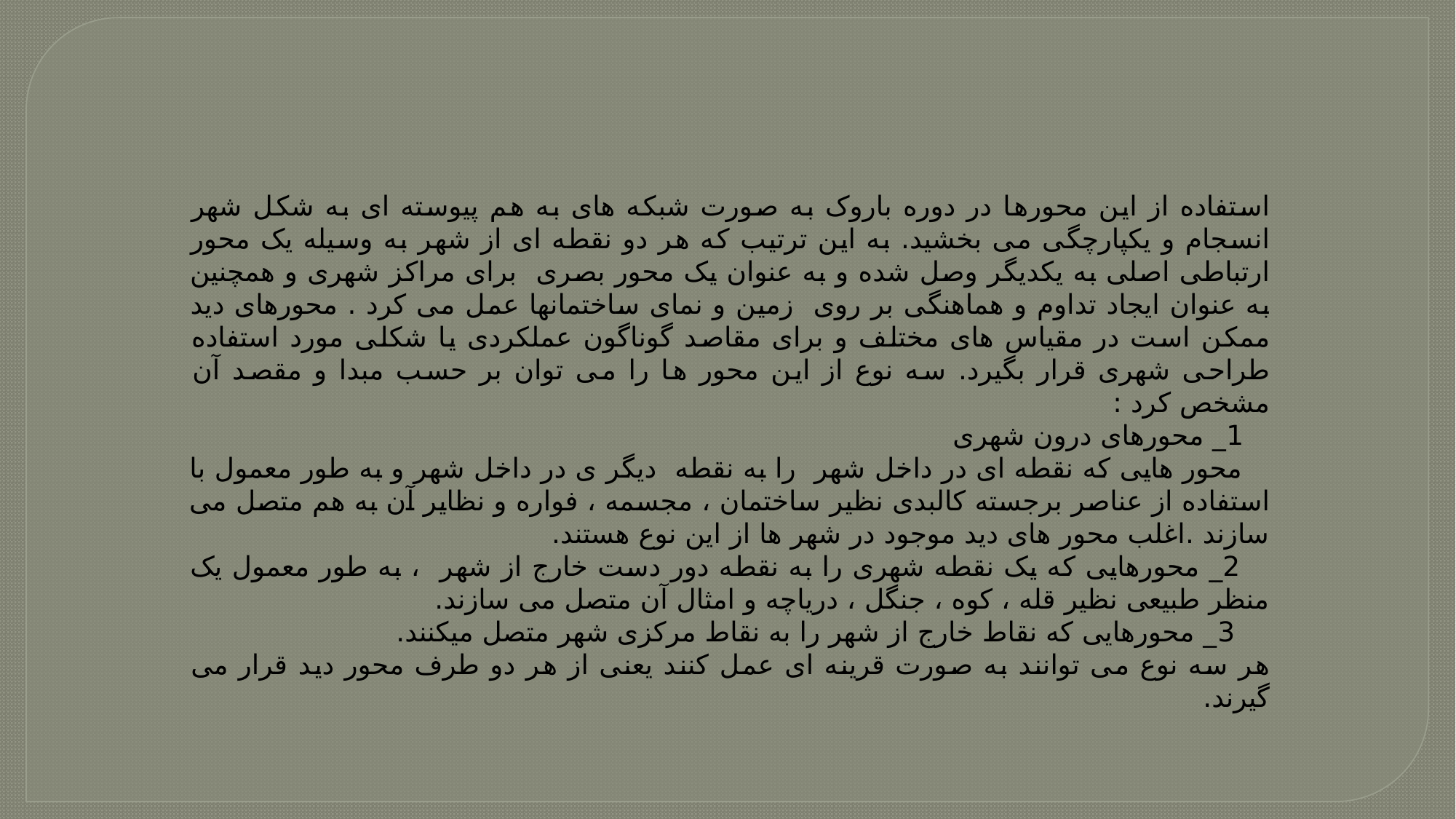

استفاده از این محورها در دوره باروک به صورت شبکه های به هم پیوسته ای به شکل شهر انسجام و یکپارچگی می بخشید. به این ترتیب که هر دو نقطه ای از شهر به وسیله یک محور ارتباطی اصلی به یکدیگر وصل شده و به عنوان یک محور بصری  برای مراکز شهری و همچنین به عنوان ایجاد تداوم و هماهنگی بر روی  زمین و نمای ساختمانها عمل می کرد . محورهای دید ممکن است در مقیاس های مختلف و برای مقاصد گوناگون عملکردی یا شکلی مورد استفاده طراحی شهری قرار بگیرد. سه نوع از این محور ها را می توان بر حسب مبدا و مقصد آن مشخص کرد :
   1_ محورهای درون شهری
   محور هایی که نقطه ای در داخل شهر  را به نقطه  دیگر ی در داخل شهر و به طور معمول با استفاده از عناصر برجسته کالبدی نظیر ساختمان ، مجسمه ، فواره و نظایر آن به هم متصل می سازند .اغلب محور های دید موجود در شهر ها از این نوع هستند.
   2_ محورهایی که یک نقطه شهری را به نقطه دور دست خارج از شهر  ، به طور معمول یک منظر طبیعی نظیر قله ، کوه ، جنگل ، دریاچه و امثال آن متصل می سازند.
    3_ محورهایی که نقاط خارج از شهر را به نقاط مرکزی شهر متصل میکنند.
هر سه نوع می توانند به صورت قرینه ای عمل کنند یعنی از هر دو طرف محور دید قرار می گیرند.